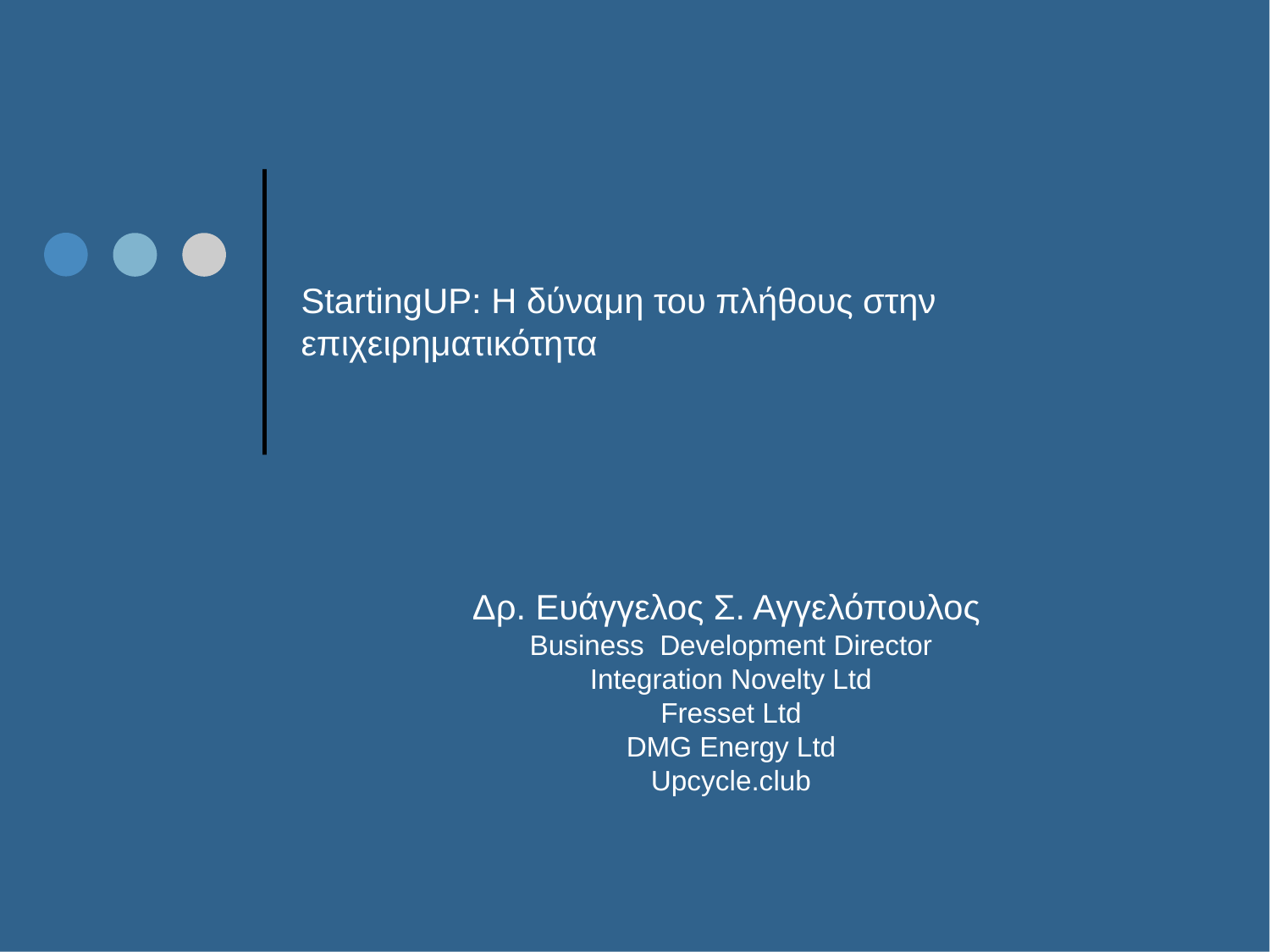

# StartingUP: H δύναμη του πλήθους στην επιχειρηματικότητα
Δρ. Ευάγγελος Σ. Αγγελόπουλος
Business  Development Director
Integration Novelty Ltd
Fresset Ltd
DMG Energy Ltd
Upcycle.club